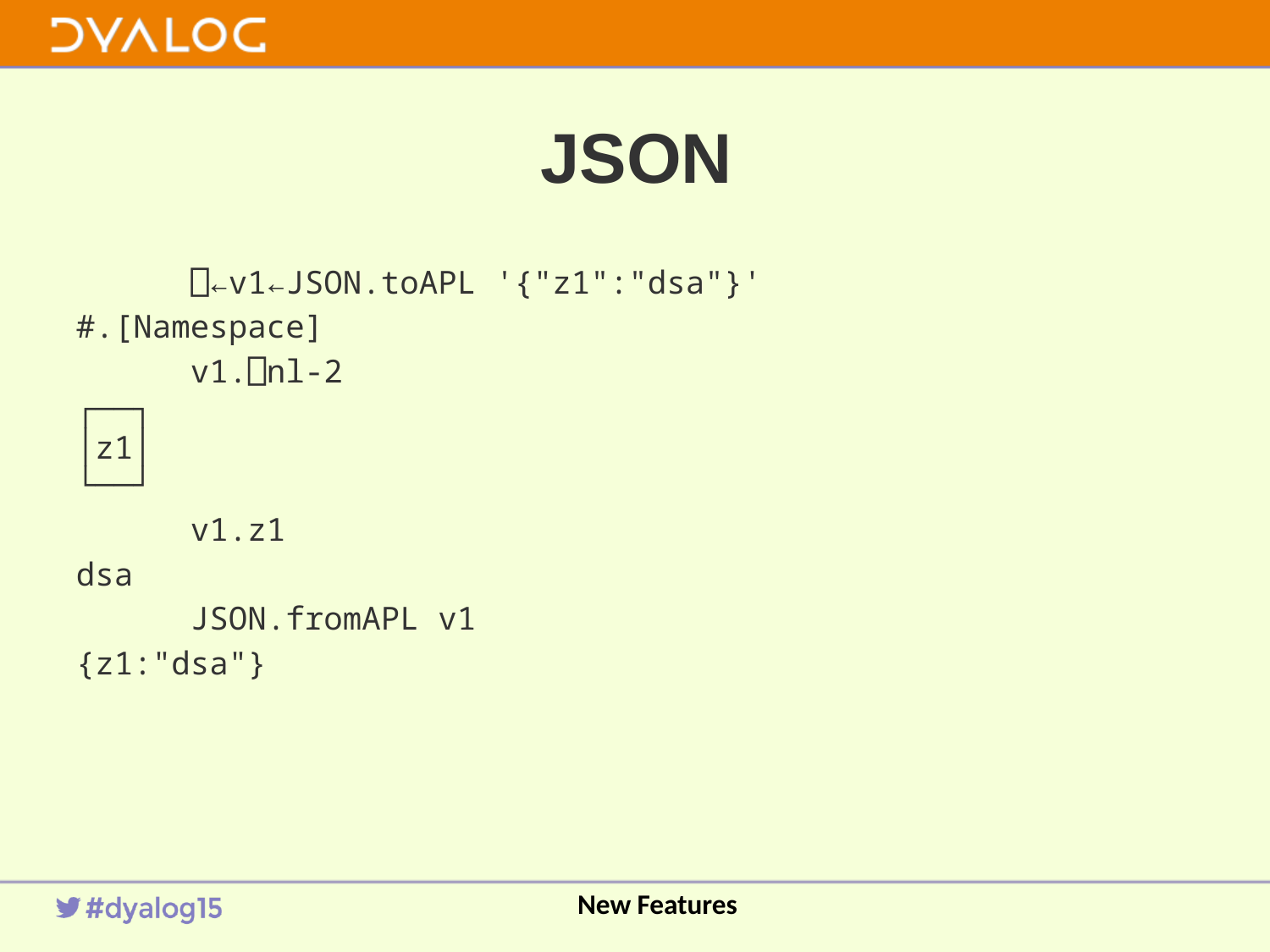

# JSON
      ⎕←v1←JSON.toAPL '{"z1":"dsa"}'
#.[Namespace]
      v1.⎕nl-2
┌──┐
│z1│
└──┘
      v1.z1
dsa
      JSON.fromAPL v1
{z1:"dsa"}
New Features